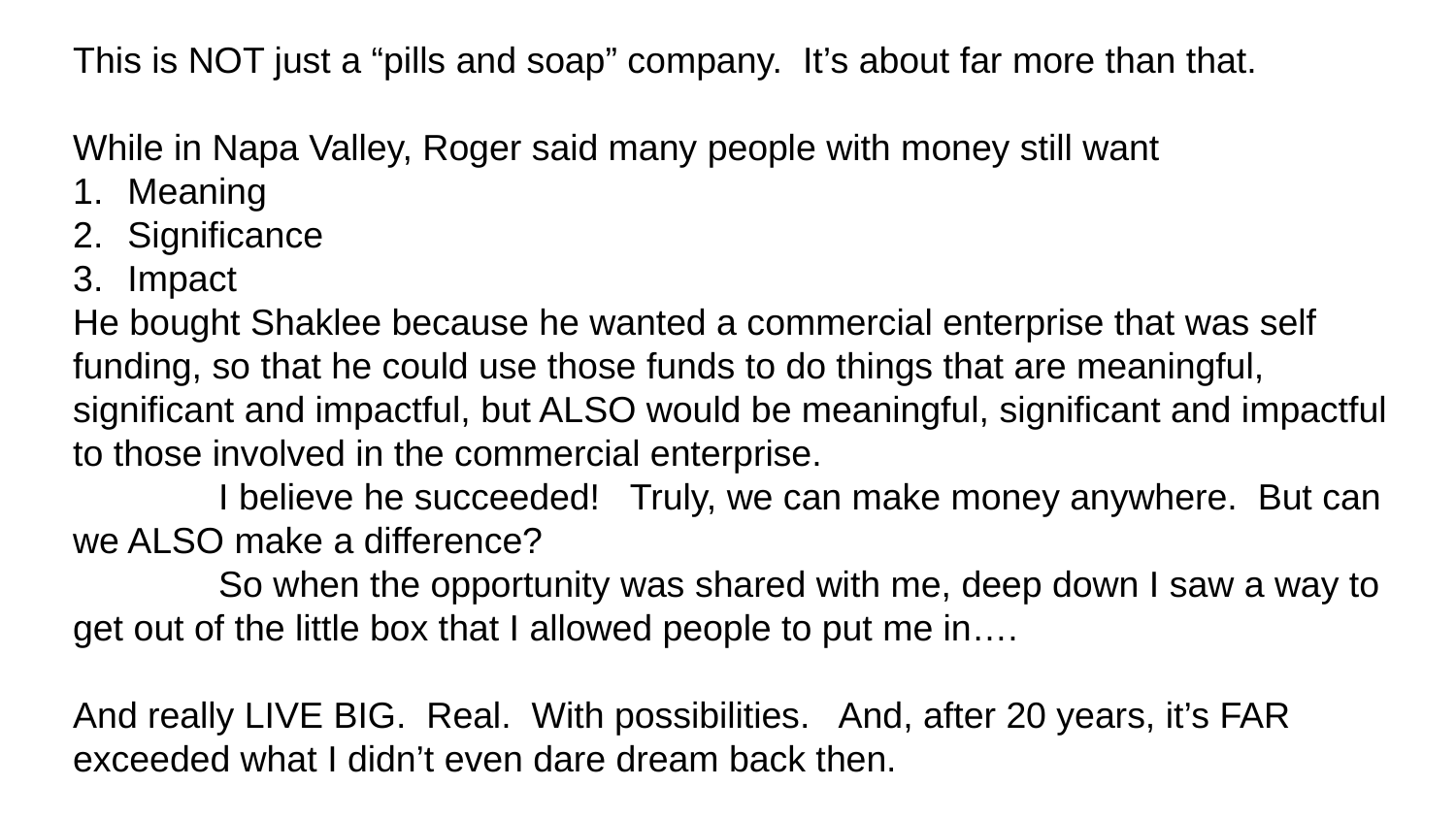

This is NOT just a “pills and soap” company.  It’s about far more than that.

While in Napa Valley, Roger said many people with money still want
Meaning
Significance
Impact
He bought Shaklee because he wanted a commercial enterprise that was self funding, so that he could use those funds to do things that are meaningful, significant and impactful, but ALSO would be meaningful, significant and impactful to those involved in the commercial enterprise.
	I believe he succeeded!   Truly, we can make money anywhere.  But can we ALSO make a difference?
	So when the opportunity was shared with me, deep down I saw a way to get out of the little box that I allowed people to put me in….

And really LIVE BIG.  Real.  With possibilities.   And, after 20 years, it’s FAR exceeded what I didn’t even dare dream back then.